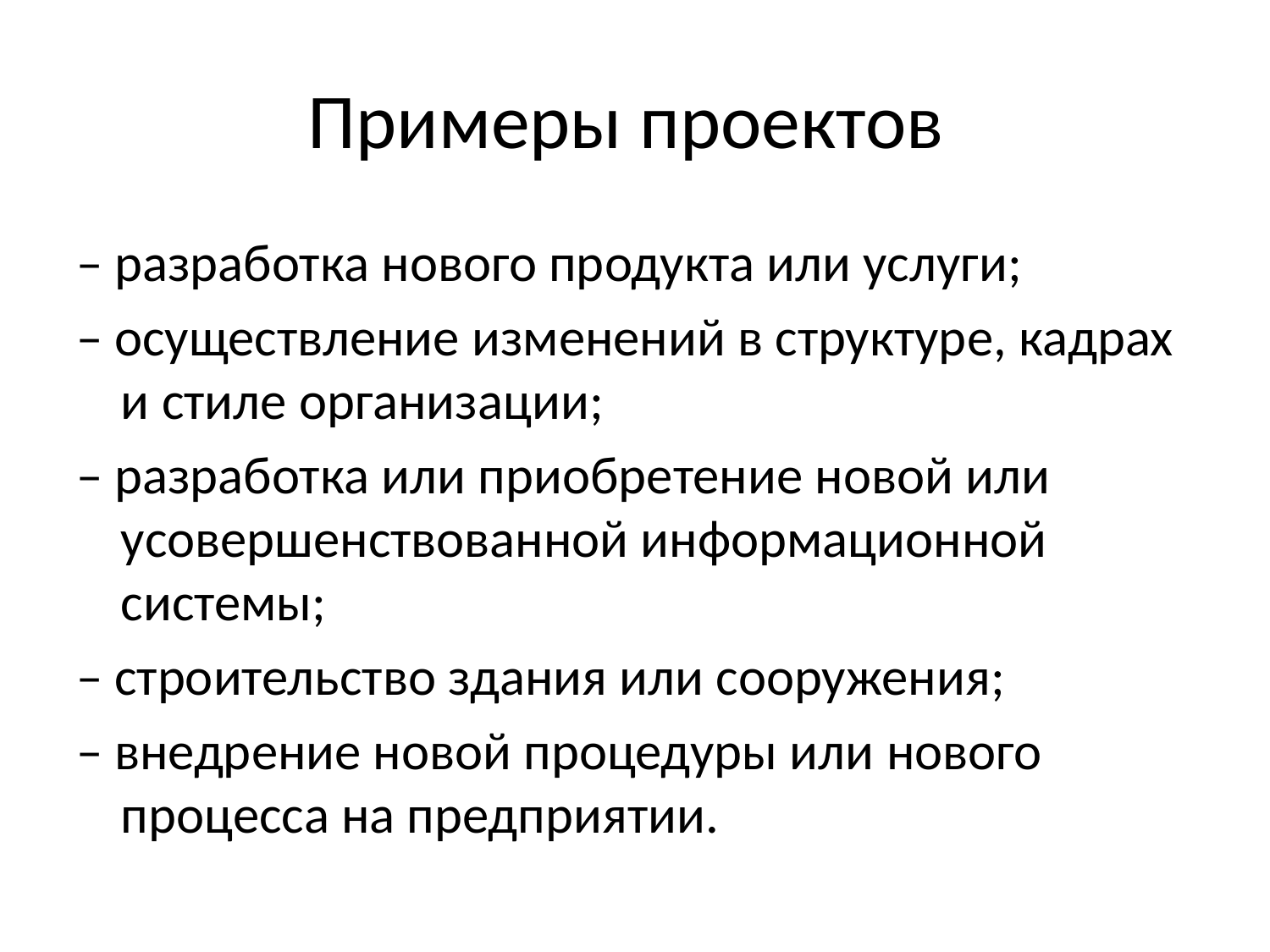

# Примеры проектов
– разработка нового продукта или услуги;
– осуществление изменений в структуре, кадрах и стиле организации;
– разработка или приобретение новой или усовершенствованной информационной системы;
– строительство здания или сооружения;
– внедрение новой процедуры или нового процесса на предприятии.